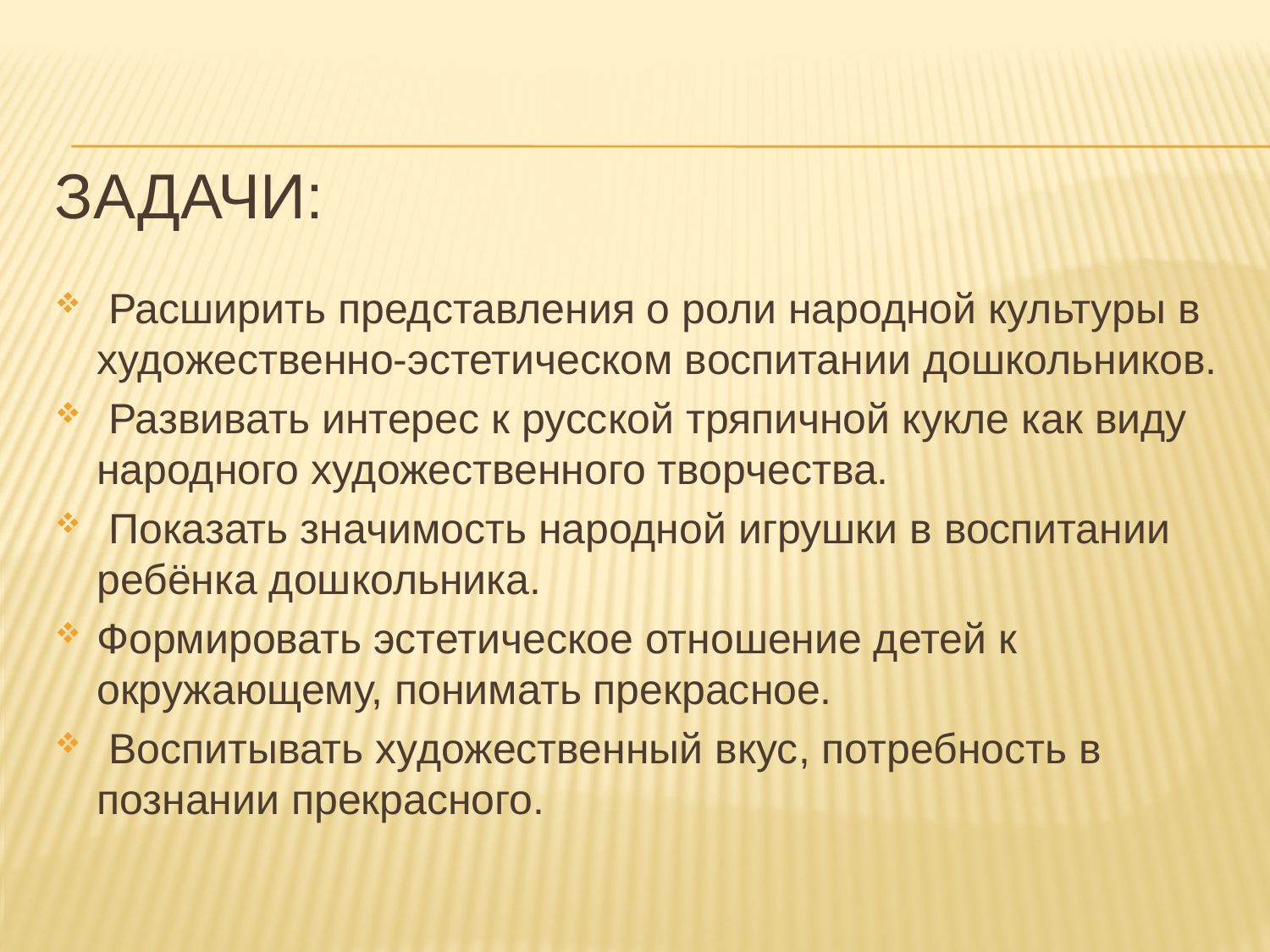

# ЗАДАЧИ:

 Расширить представления о роли народной культуры в художественно-эстетическом воспитании дошкольников.
 Развивать интерес к русской тряпичной кукле как виду народного художественного творчества.
 Показать значимость народной игрушки в воспитании ребёнка дошкольника.
Формировать эстетическое отношение детей к окружающему, понимать прекрасное.
 Воспитывать художественный вкус, потребность в познании прекрасного.